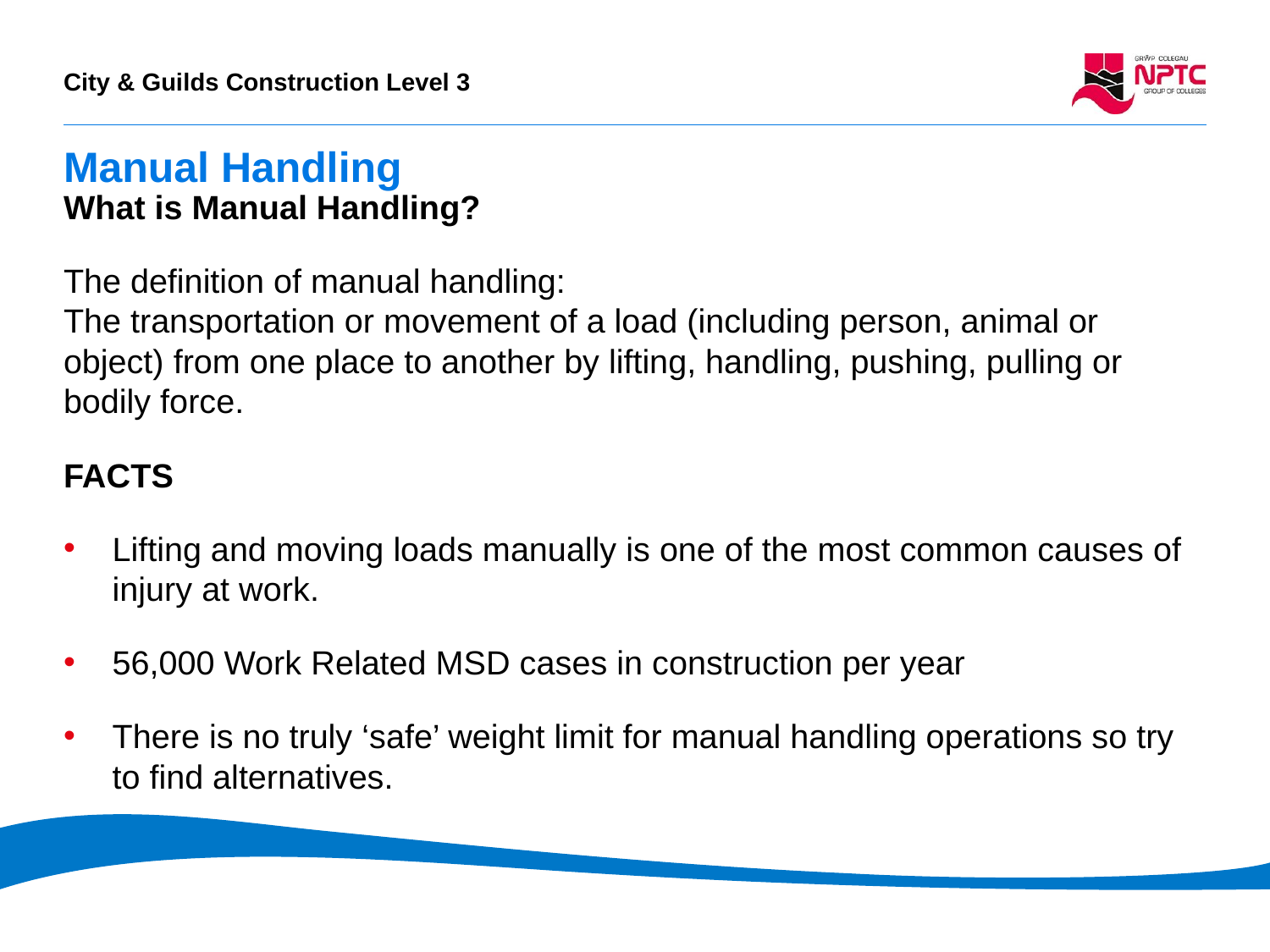

# Manual Handling
What is Manual Handling?
The definition of manual handling:
The transportation or movement of a load (including person, animal or object) from one place to another by lifting, handling, pushing, pulling or bodily force.
FACTS
Lifting and moving loads manually is one of the most common causes of injury at work.
56,000 Work Related MSD cases in construction per year
There is no truly ‘safe’ weight limit for manual handling operations so try to find alternatives.